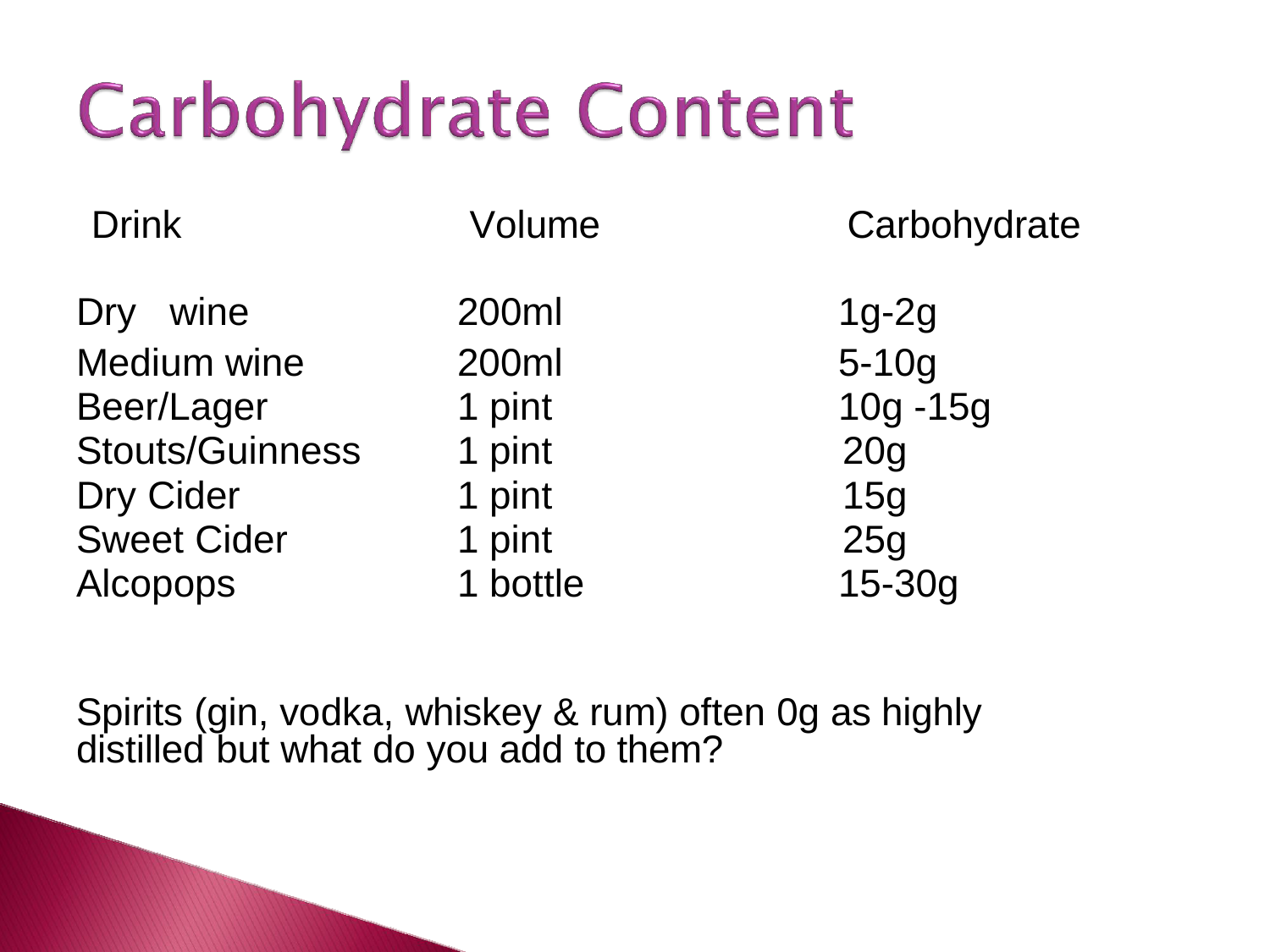

Drink
Volume
Carbohydrate
| Dry wine | 200ml | 1g-2g |
| --- | --- | --- |
| Medium wine | 200ml | 5-10g |
| Beer/Lager | 1 pint | 10g -15g |
| Stouts/Guinness | 1 pint | 20g |
| Dry Cider | 1 pint | 15g |
| Sweet Cider | 1 pint | 25g |
| Alcopops | 1 bottle | 15-30g |
Spirits (gin, vodka, whiskey & rum) often 0g as highly
distilled but what do you add to them?